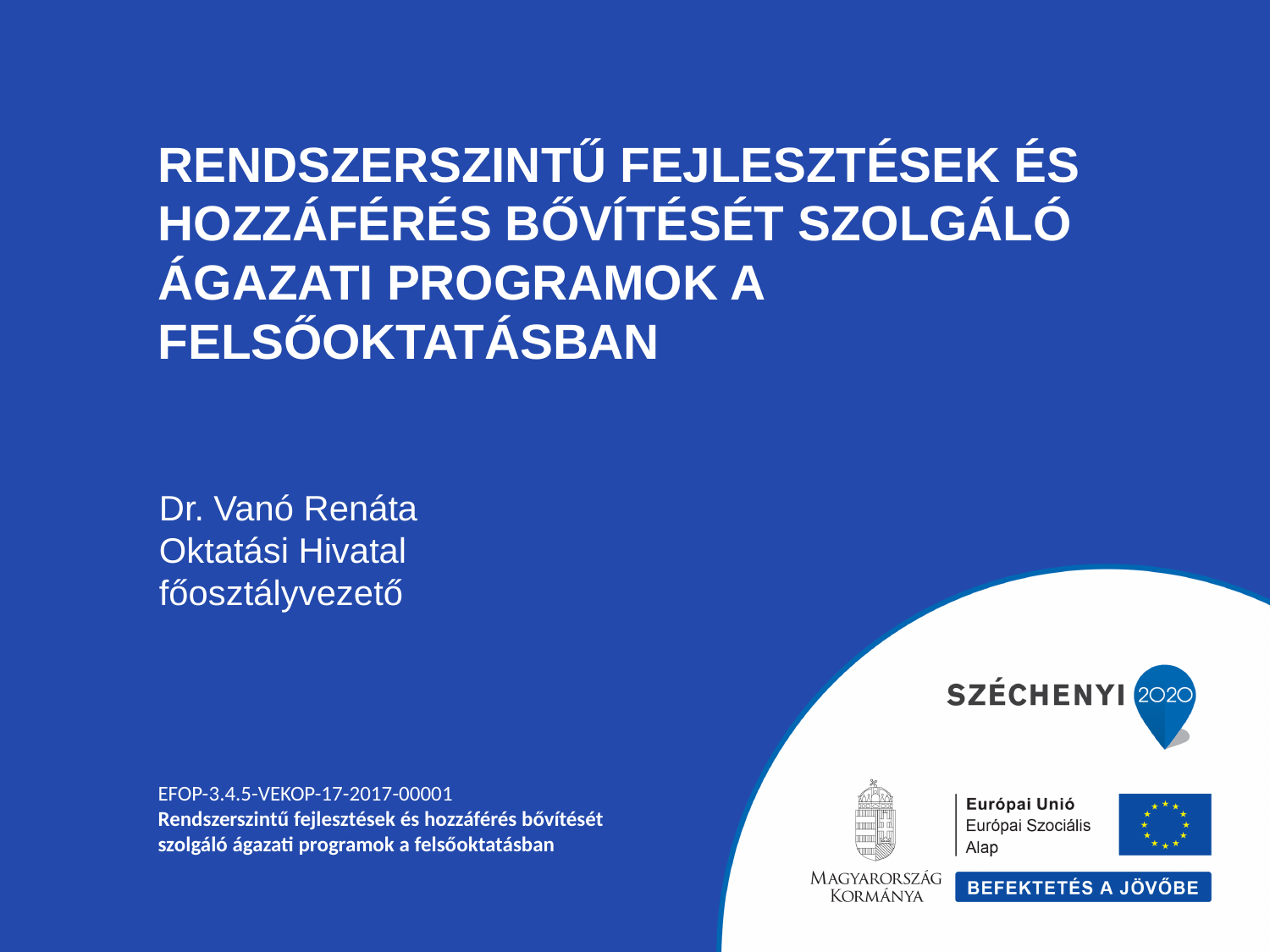

# Rendszerszintű fejlesztések és hozzáférés bővítését szolgáló ágazati programok a felsőoktatásban
Dr. Vanó Renáta
Oktatási Hivatal
főosztályvezető
EFOP-3.4.5-VEKOP-17-2017-00001
Rendszerszintű fejlesztések és hozzáférés bővítését
szolgáló ágazati programok a felsőoktatásban